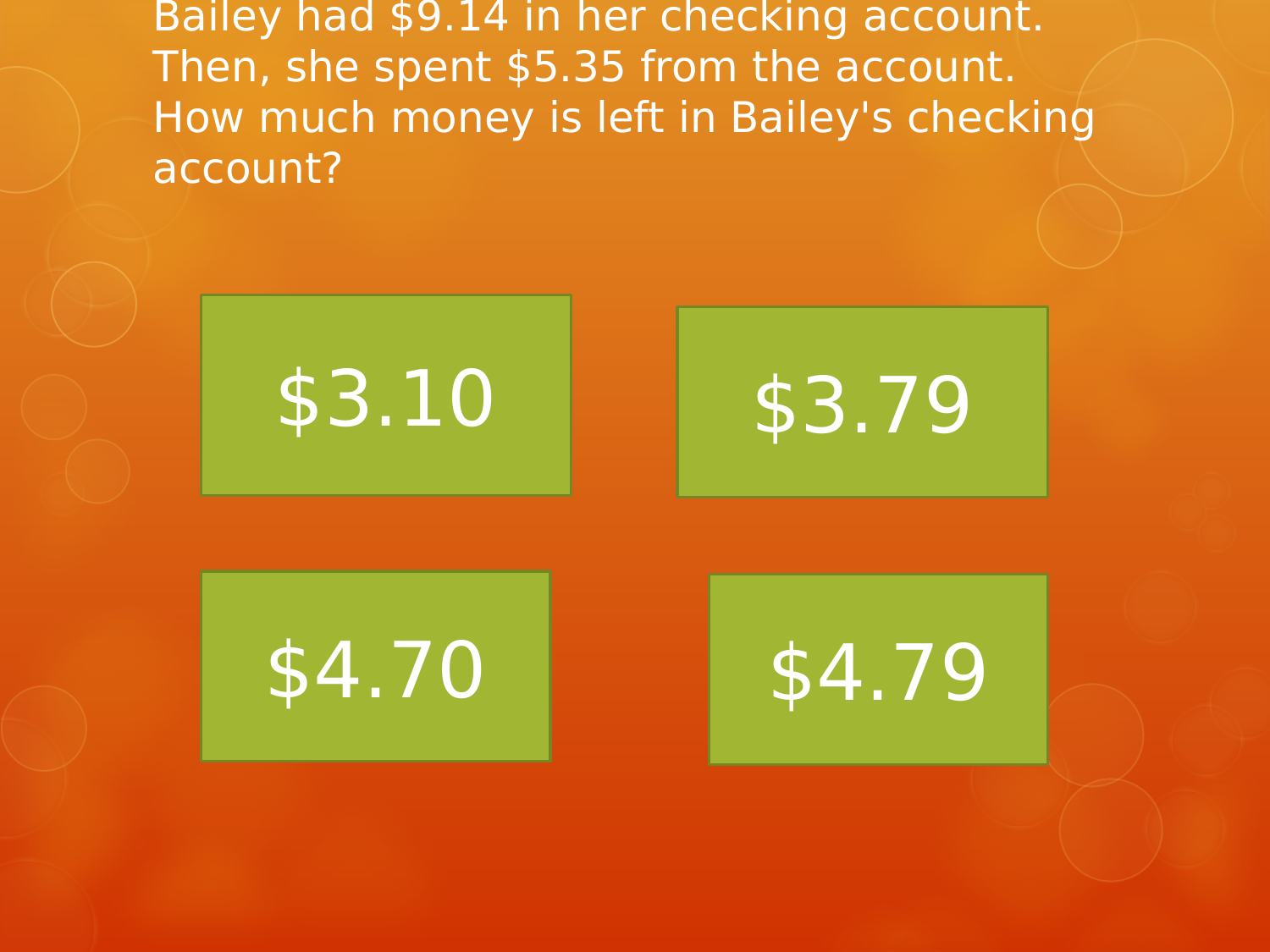

# Bailey had $9.14 in her checking account. Then, she spent $5.35 from the account. How much money is left in Bailey's checking account?

$3.10
$3.79
$4.70
$4.79